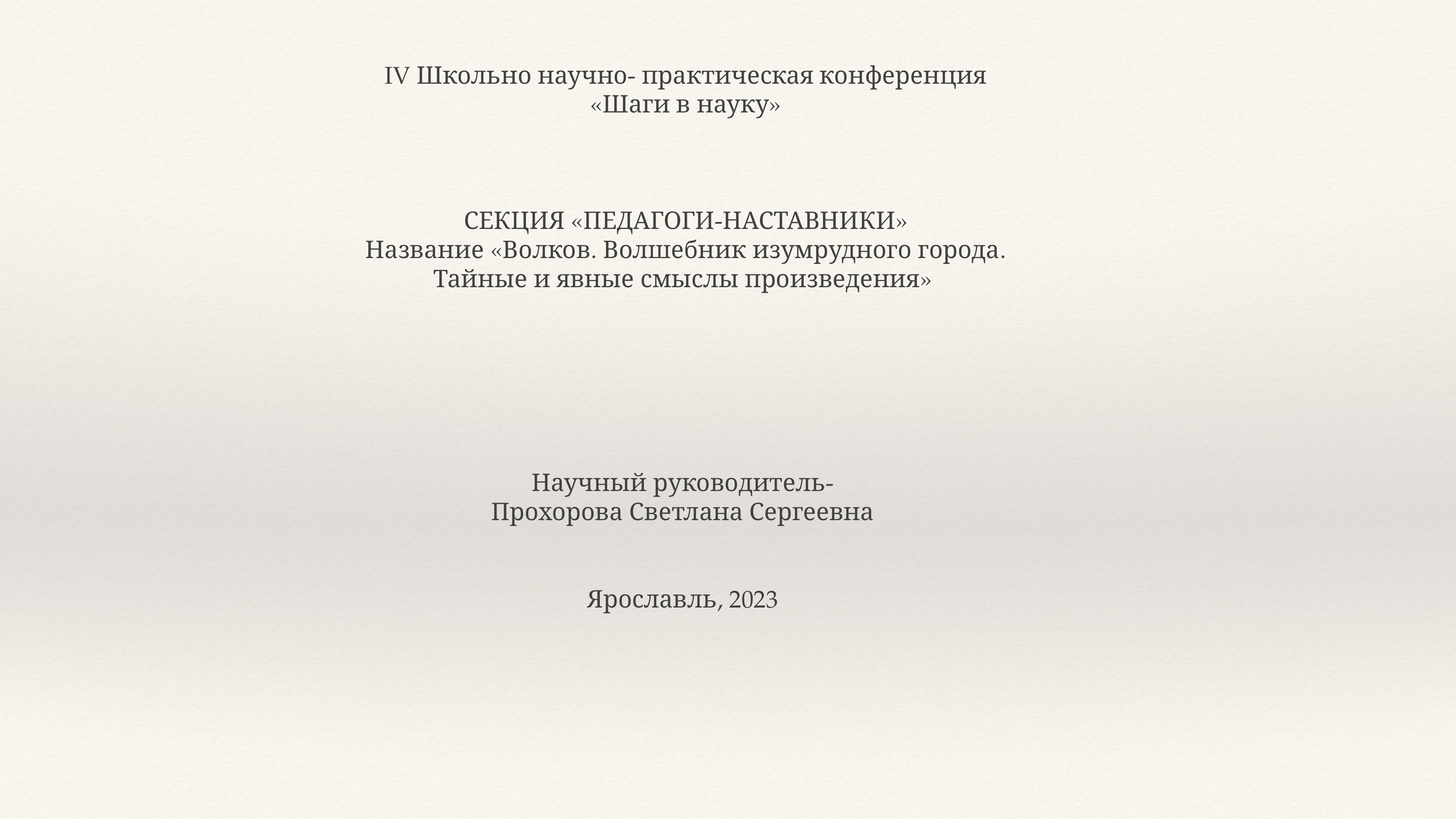

IV Школьно научно- практическая конференция
 «Шаги в науку»

 СЕКЦИЯ «ПЕДАГОГИ-НАСТАВНИКИ»
  Название «Волков. Волшебник изумрудного города.
Тайные и явные смыслы произведения»

Научный руководитель-
Прохорова Светлана Сергеевна

Ярославль, 2023